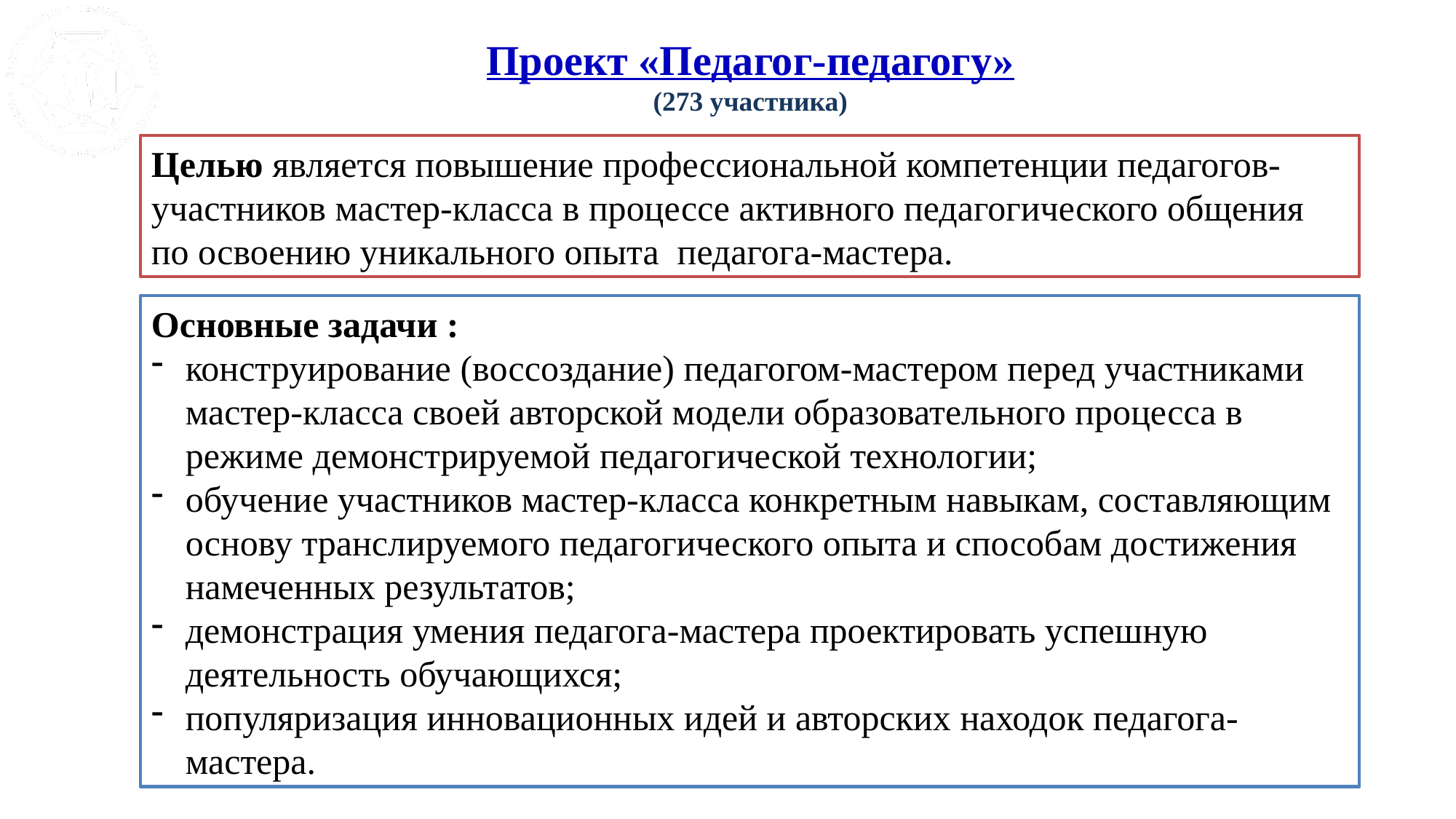

Проект «Педагог-педагогу»
(273 участника)
Целью является повышение профессиональной компетенции педагогов-участников мастер-класса в процессе активного педагогического общения по освоению уникального опыта  педагога-мастера.
Основные задачи :
конструирование (воссоздание) педагогом-мастером перед участниками мастер-класса своей авторской модели образовательного процесса в режиме демонстрируемой педагогической технологии;
обучение участников мастер-класса конкретным навыкам, составляющим основу транслируемого педагогического опыта и способам достижения намеченных результатов;
демонстрация умения педагога-мастера проектировать успешную деятельность обучающихся;
популяризация инновационных идей и авторских находок педагога-мастера.